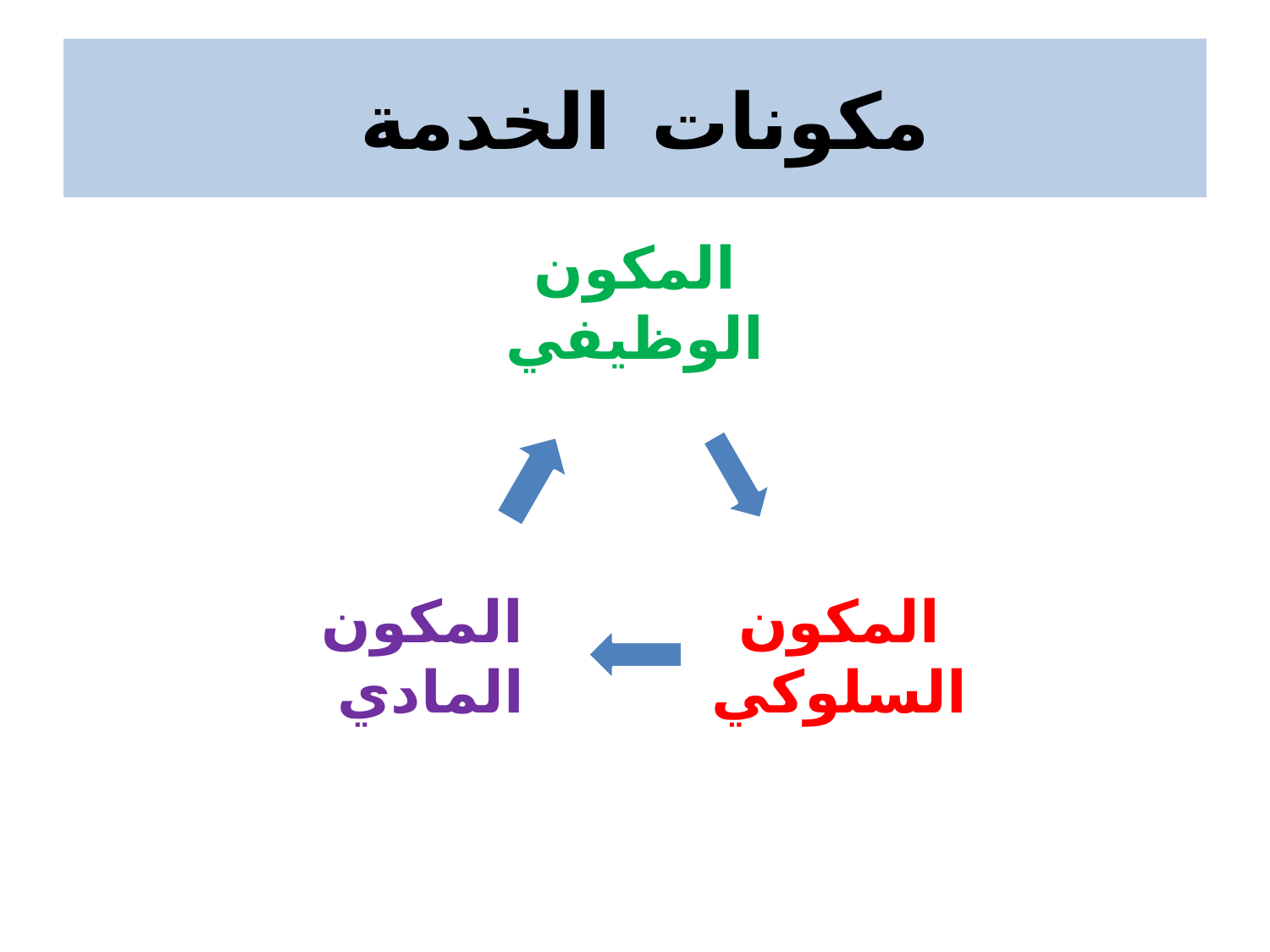

# مكونات  الخدمة
المكون الوظيفي
المكون السلوكي
المكون
المادي